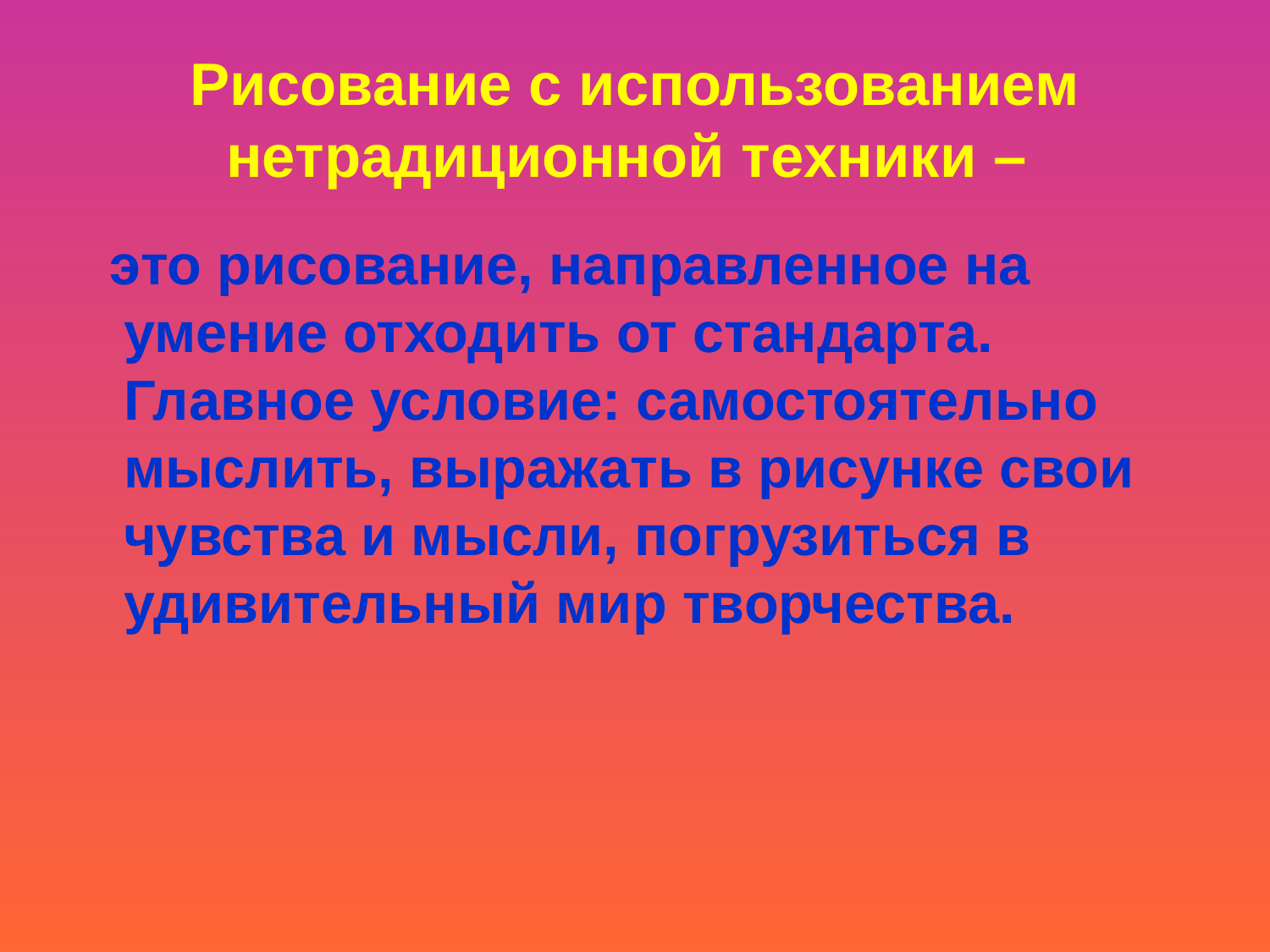

# Рисование с использованием нетрадиционной техники –
  это рисование, направленное на умение отходить от стандарта. Главное условие: самостоятельно мыслить, выражать в рисунке свои чувства и мысли, погрузиться в удивительный мир творчества.